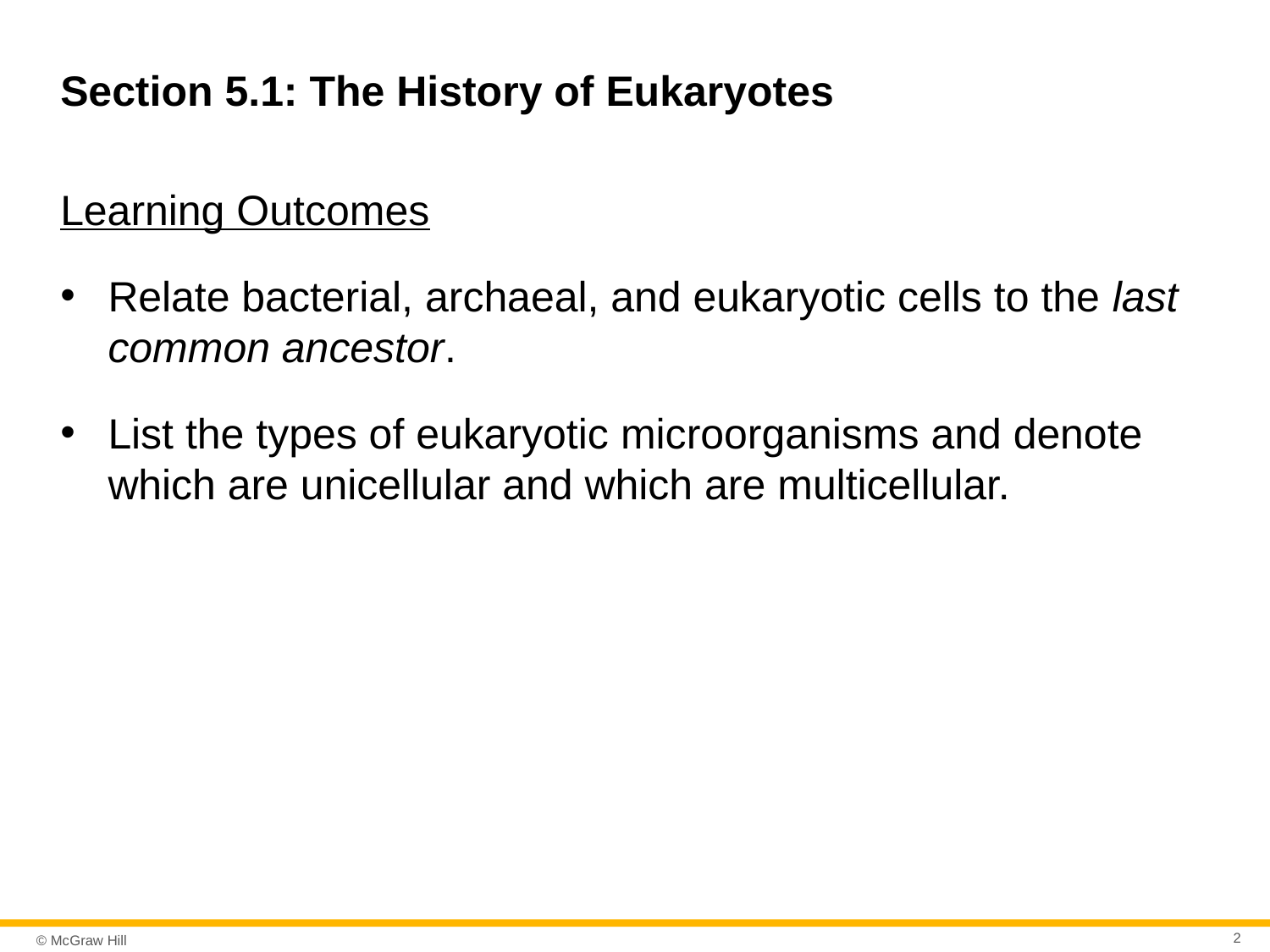

# Section 5.1: The History of Eukaryotes
Learning Outcomes
Relate bacterial, archaeal, and eukaryotic cells to the last common ancestor.
List the types of eukaryotic microorganisms and denote which are unicellular and which are multicellular.